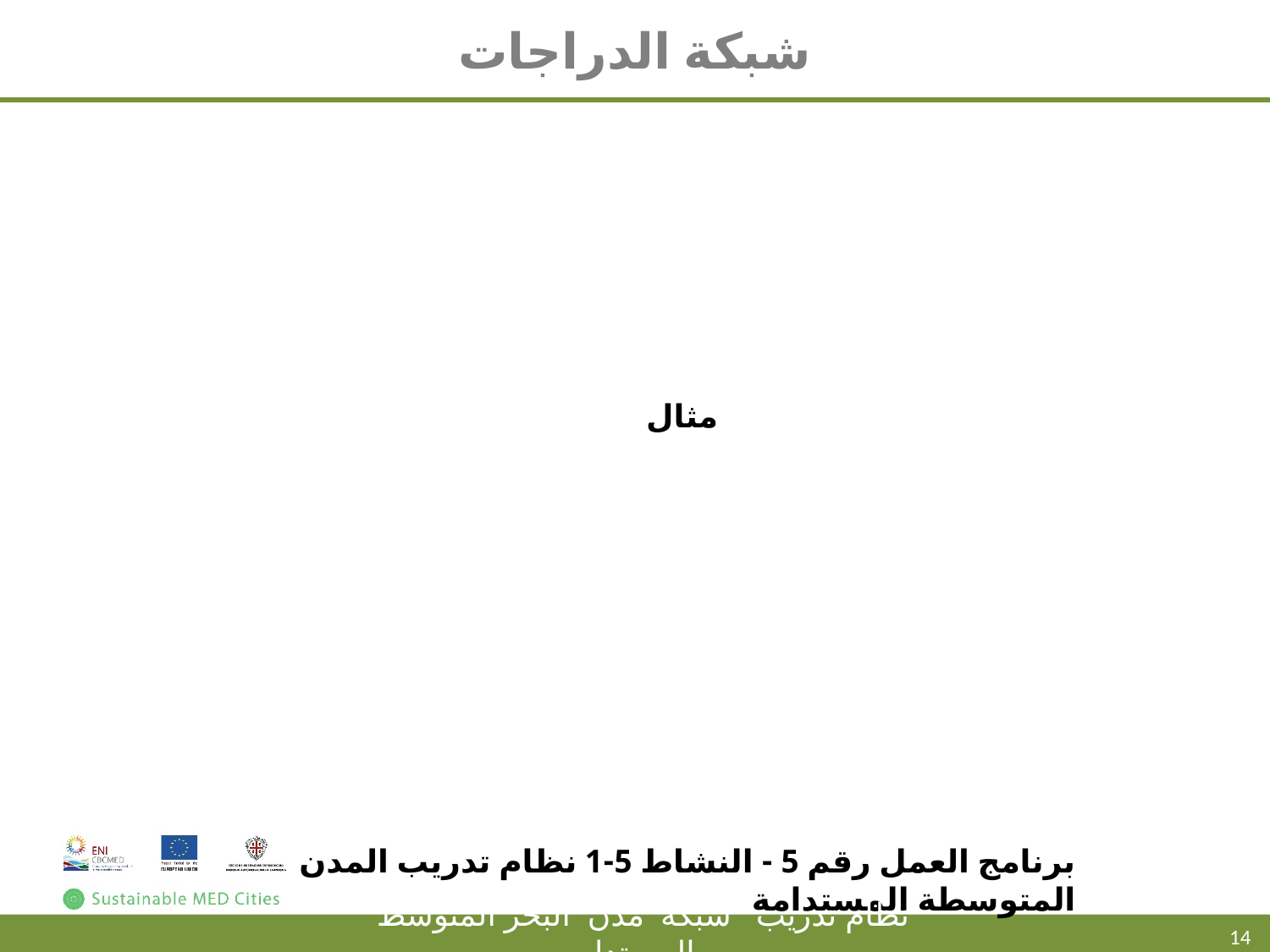

# شبكة الدراجات
مثال
برنامج العمل رقم 5 - النشاط 5-1 نظام تدريب المدن المتوسطة المستدامة

14
نظام تدريب   شبكة  مدن  البحر المتوسط   المستدام